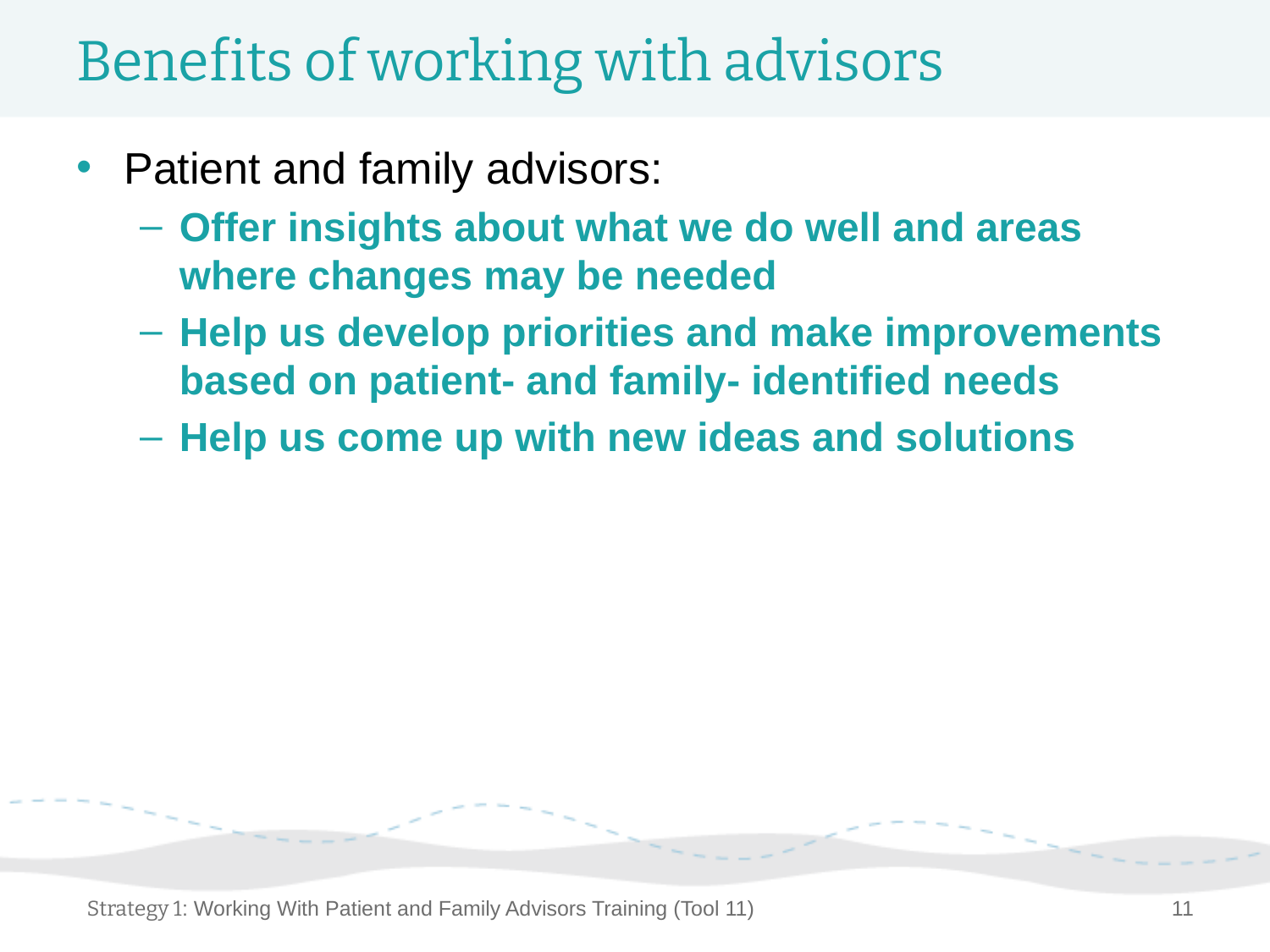

# Benefits of working with advisors
Patient and family advisors:
Offer insights about what we do well and areas where changes may be needed
Help us develop priorities and make improvements based on patient- and family- identified needs
Help us come up with new ideas and solutions
Strategy 1: Working With Patient and Family Advisors Training (Tool 11)
11